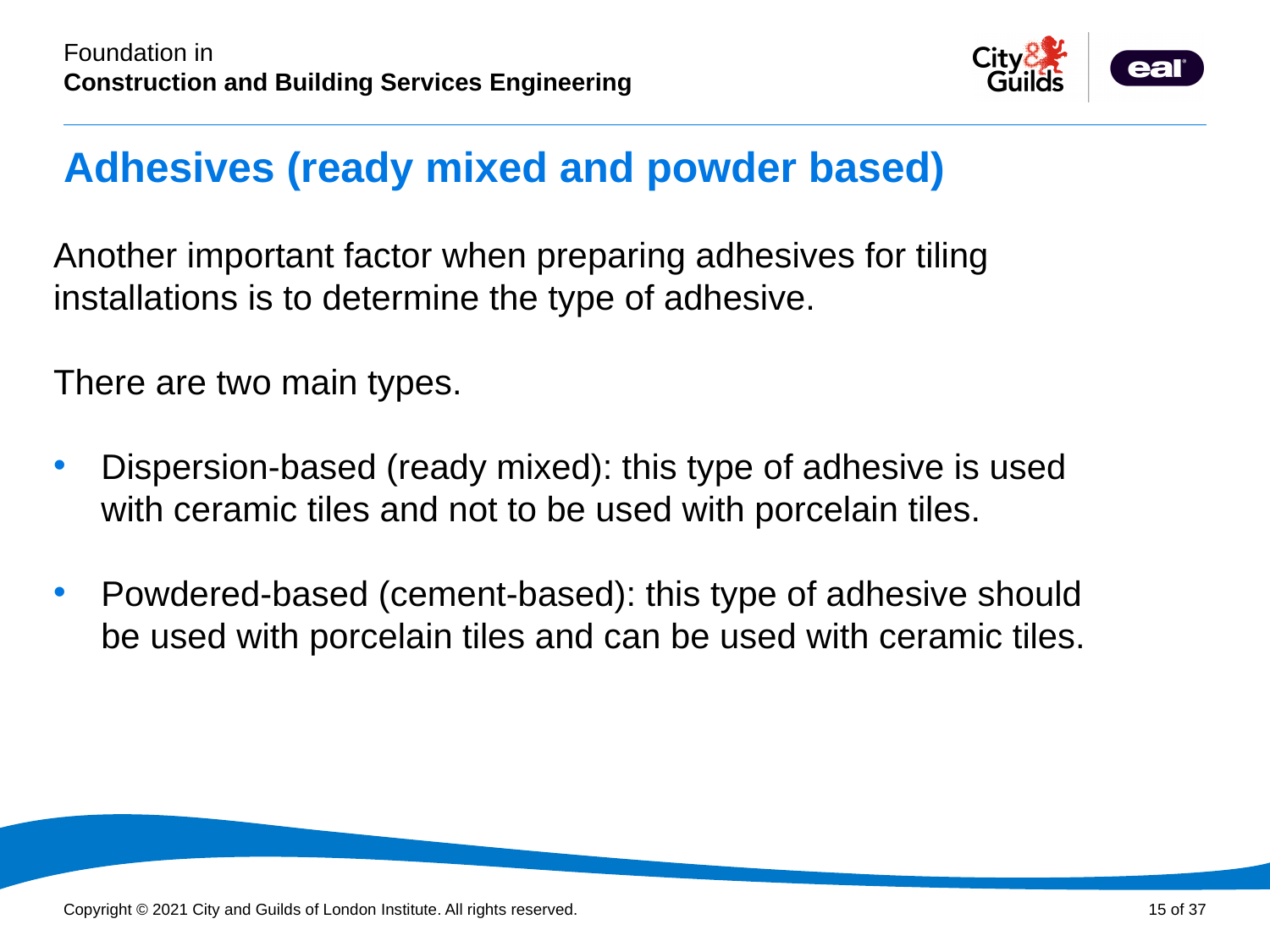

# Adhesives (ready mixed and powder based)
Another important factor when preparing adhesives for tiling installations is to determine the type of adhesive.

There are two main types.

Dispersion-based (ready mixed): this type of adhesive is used with ceramic tiles and not to be used with porcelain tiles.

Powdered-based (cement-based): this type of adhesive should be used with porcelain tiles and can be used with ceramic tiles.